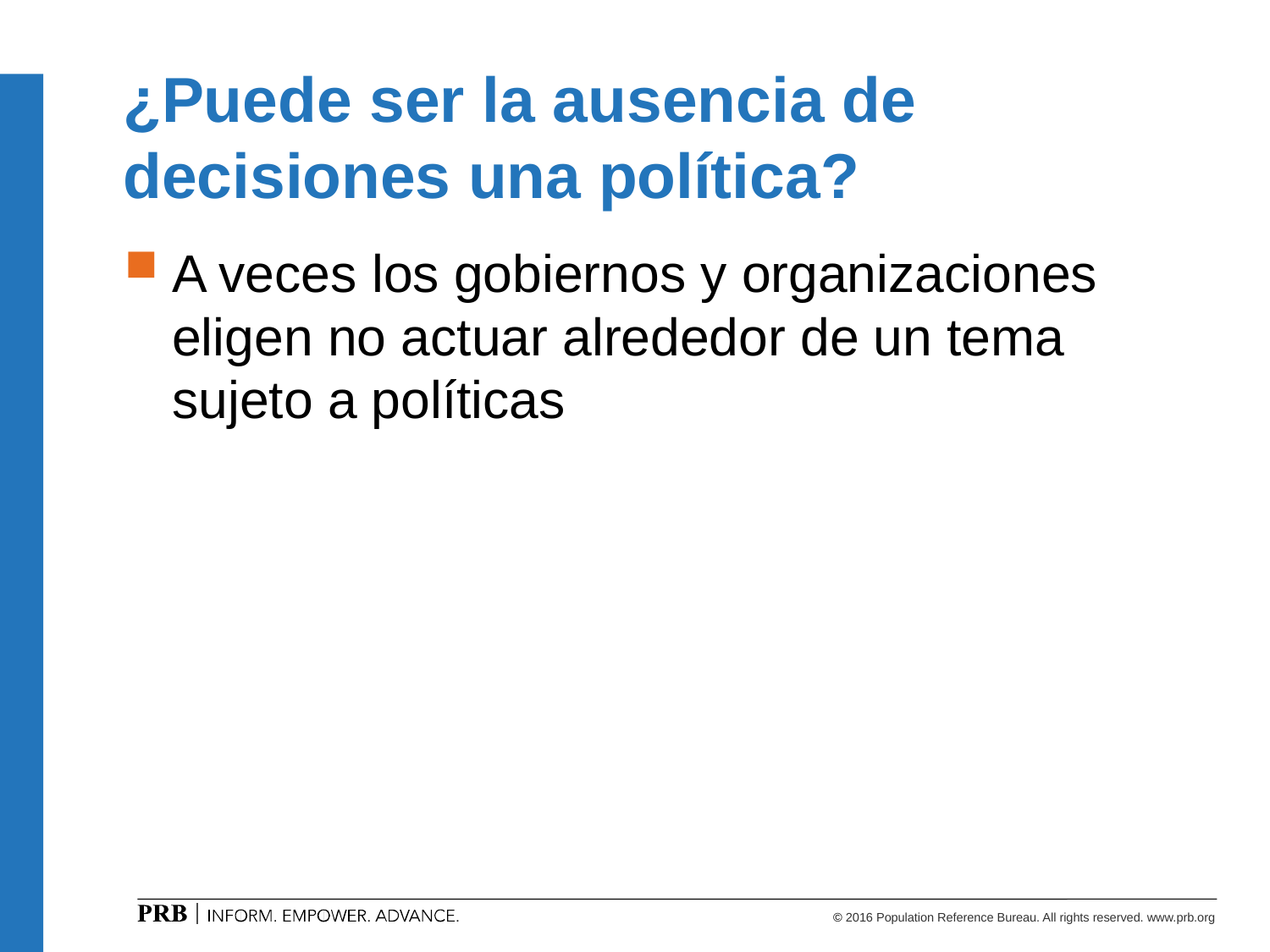

# ¿Puede ser la ausencia de decisiones una política?
A veces los gobiernos y organizaciones eligen no actuar alrededor de un tema sujeto a políticas